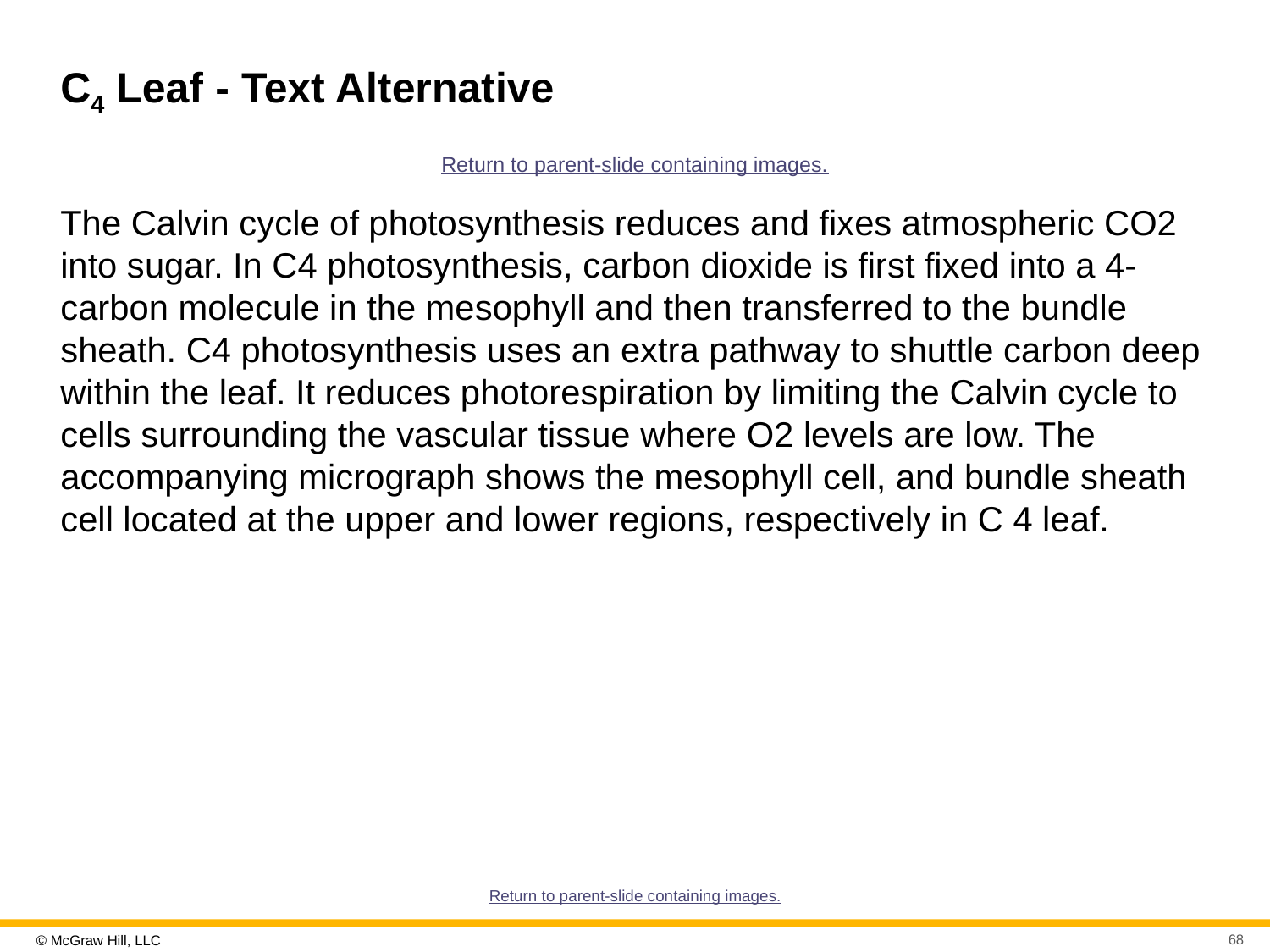

# C4 Leaf - Text Alternative
Return to parent-slide containing images.
The Calvin cycle of photosynthesis reduces and fixes atmospheric CO2 into sugar. In C4 photosynthesis, carbon dioxide is first fixed into a 4-carbon molecule in the mesophyll and then transferred to the bundle sheath. C4 photosynthesis uses an extra pathway to shuttle carbon deep within the leaf. It reduces photorespiration by limiting the Calvin cycle to cells surrounding the vascular tissue where O2 levels are low. The accompanying micrograph shows the mesophyll cell, and bundle sheath cell located at the upper and lower regions, respectively in C 4 leaf.
Return to parent-slide containing images.
68